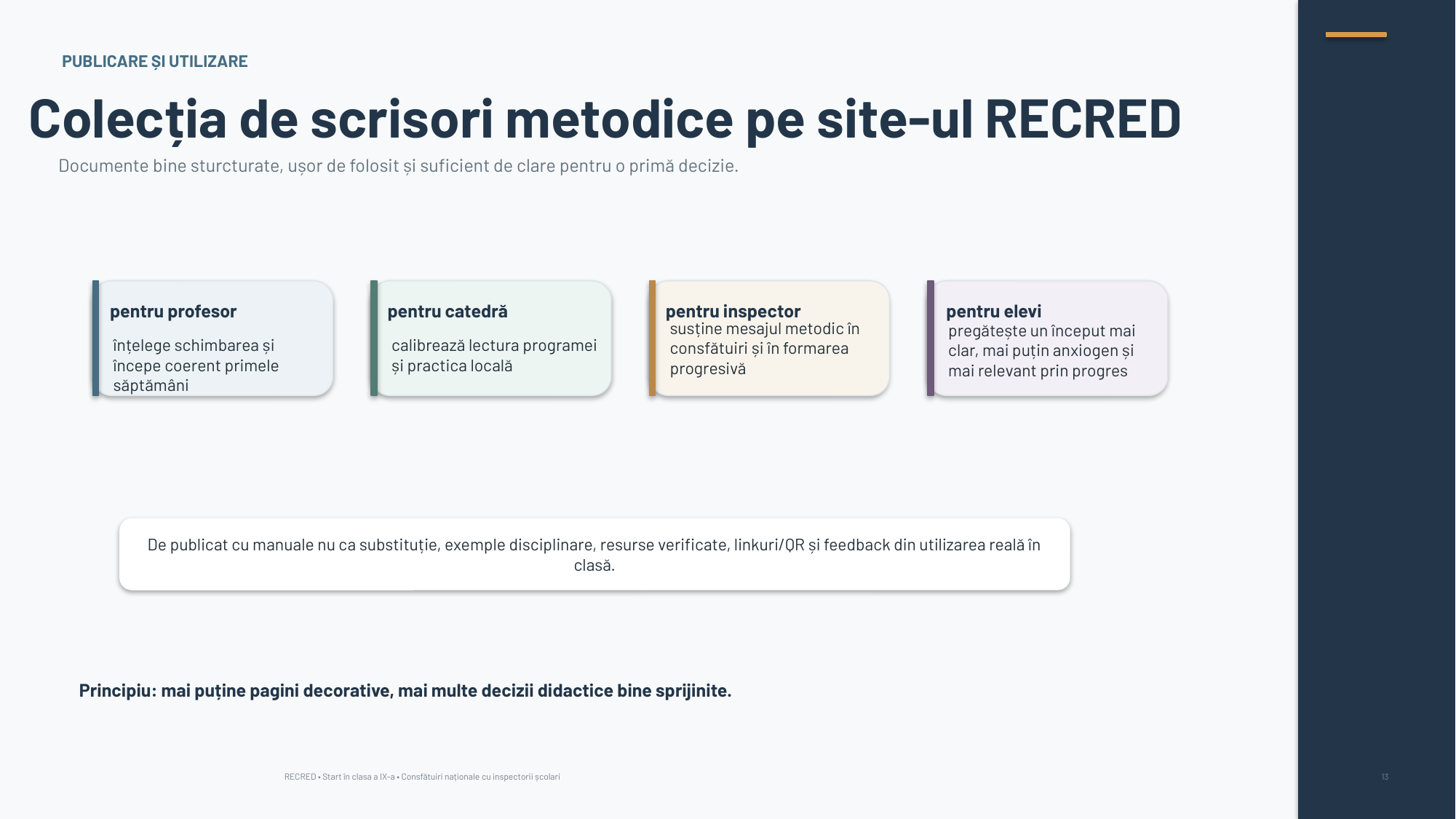

PUBLICARE ȘI UTILIZARE
Colecția de scrisori metodice pe site-ul RECRED
Documente bine sturcturate, ușor de folosit și suficient de clare pentru o primă decizie.

pentru profesor
pentru catedră
pentru inspector
pentru elevi
susține mesajul metodic în consfătuiri și în formarea progresivă
pregătește un început mai clar, mai puțin anxiogen și mai relevant prin progres
înțelege schimbarea și începe coerent primele săptămâni
calibrează lectura programei și practica locală
De publicat cu manuale nu ca substituție, exemple disciplinare, resurse verificate, linkuri/QR și feedback din utilizarea reală în clasă.
Principiu: mai puține pagini decorative, mai multe decizii didactice bine sprijinite.
RECRED • Start în clasa a IX-a • Consfătuiri naționale cu inspectorii școlari
13